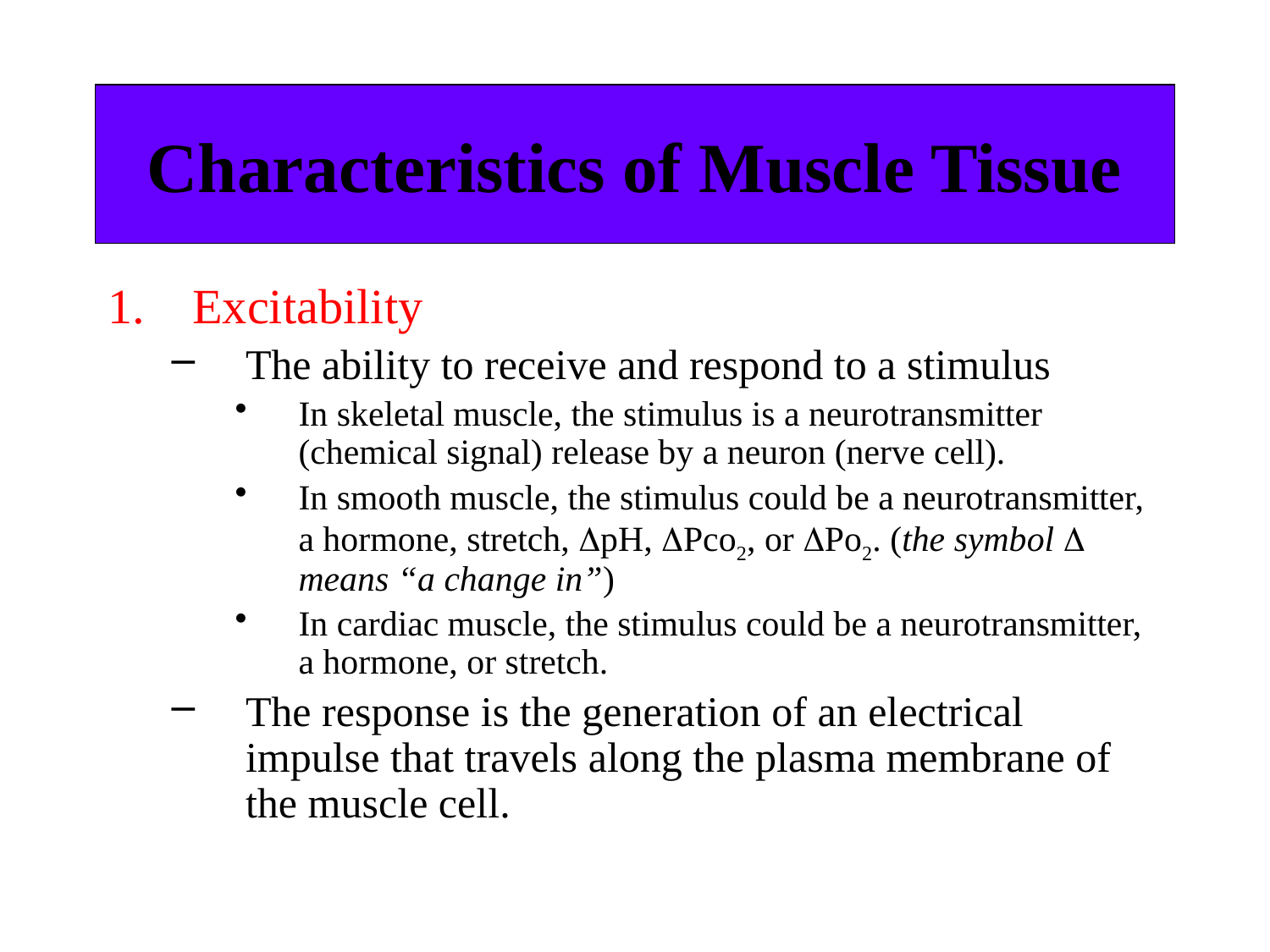

# Characteristics of Muscle Tissue
Excitability
The ability to receive and respond to a stimulus
In skeletal muscle, the stimulus is a neurotransmitter (chemical signal) release by a neuron (nerve cell).
In smooth muscle, the stimulus could be a neurotransmitter, a hormone, stretch, ΔpH, ΔPco2, or ΔPo2. (the symbol Δ means “a change in”)
In cardiac muscle, the stimulus could be a neurotransmitter, a hormone, or stretch.
The response is the generation of an electrical impulse that travels along the plasma membrane of the muscle cell.